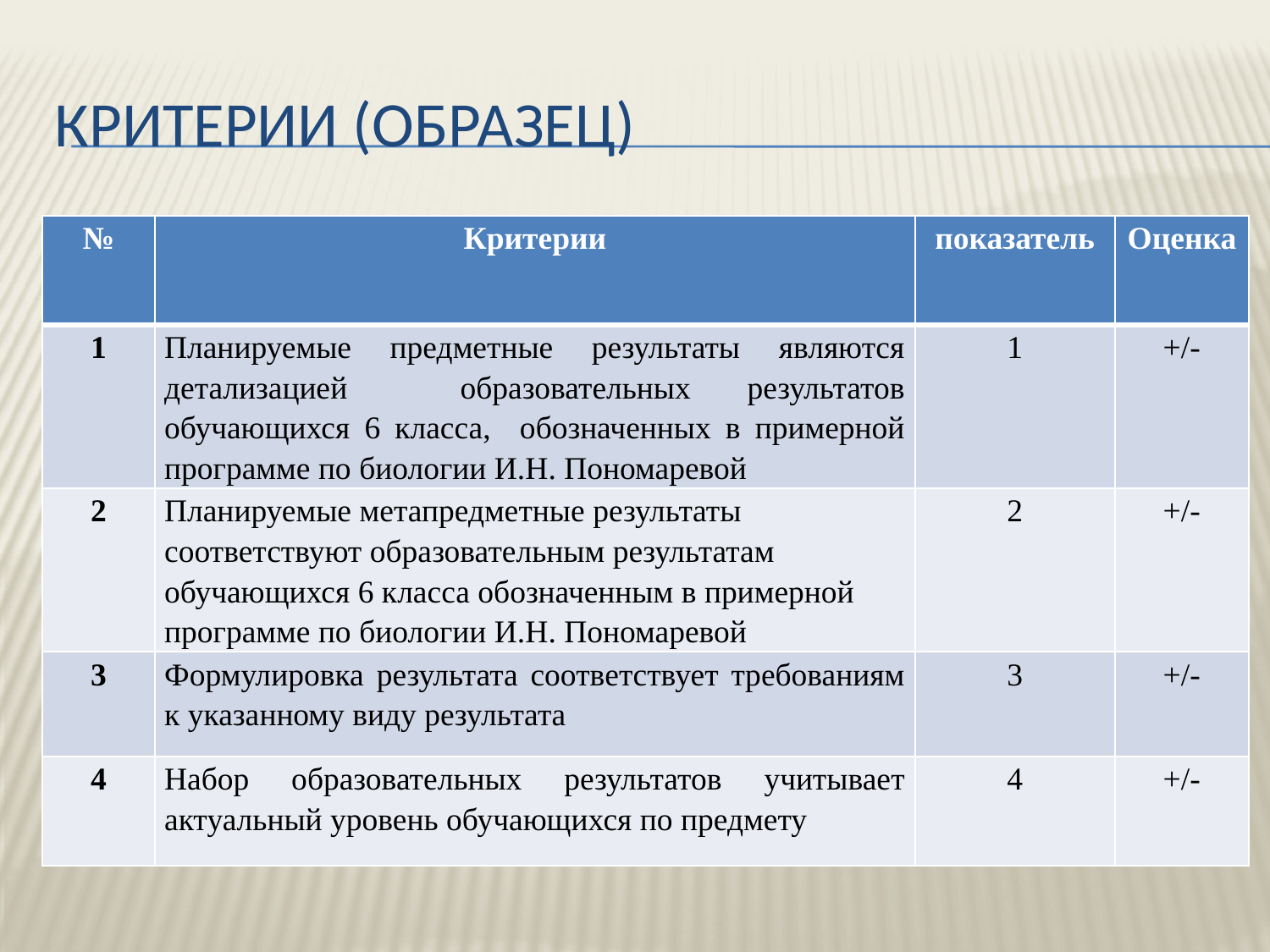

# Критерии (образец)
| № | Критерии | показатель | Оценка |
| --- | --- | --- | --- |
| 1 | Планируемые предметные результаты являются детализацией образовательных результатов обучающихся 6 класса, обозначенных в примерной программе по биологии И.Н. Пономаревой | 1 | +/- |
| 2 | Планируемые метапредметные результаты соответствуют образовательным результатам обучающихся 6 класса обозначенным в примерной программе по биологии И.Н. Пономаревой | 2 | +/- |
| 3 | Формулировка результата соответствует требованиям к указанному виду результата | 3 | +/- |
| 4 | Набор образовательных результатов учитывает актуальный уровень обучающихся по предмету | 4 | +/- |